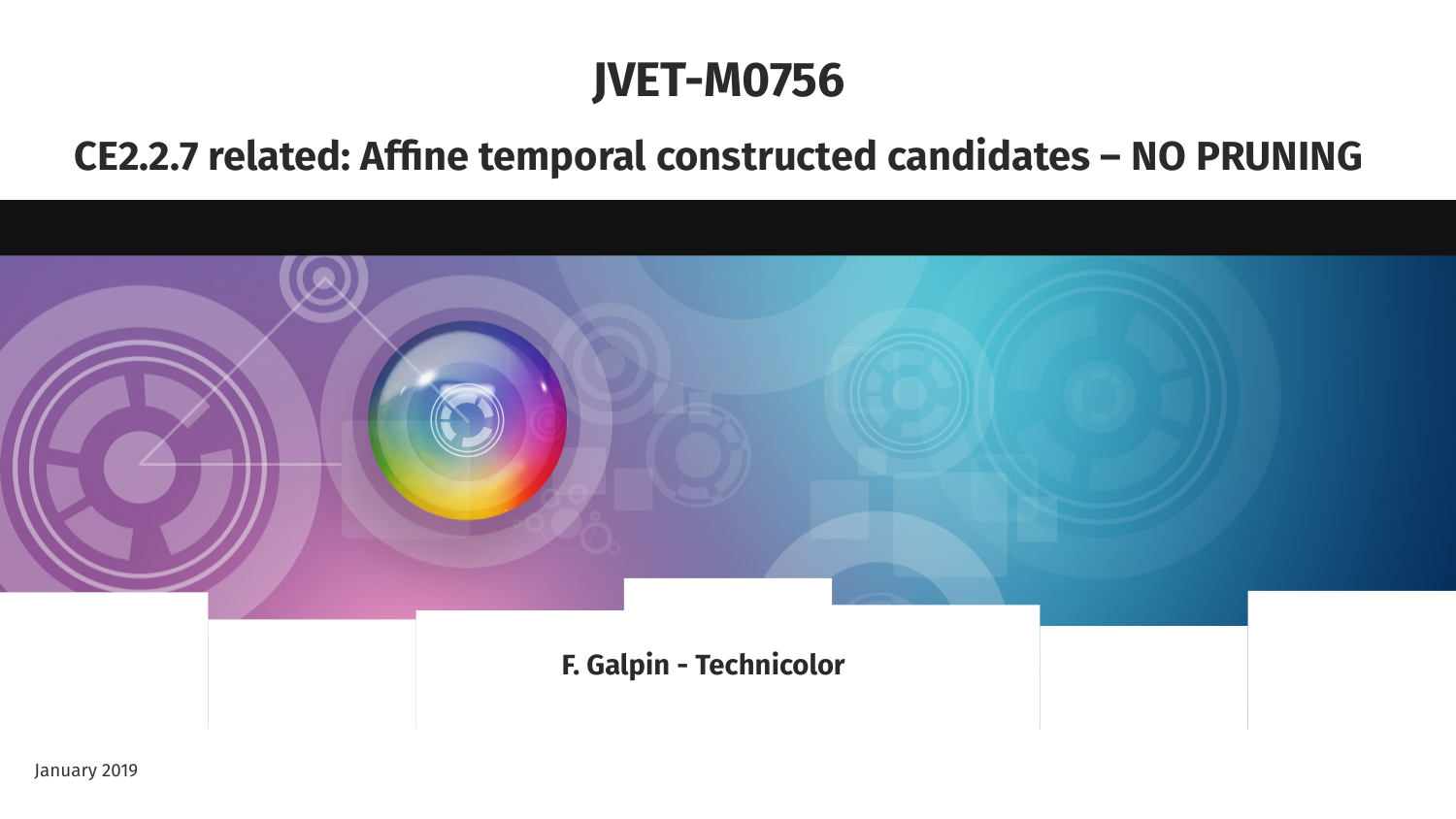

# JVET-M0756 CE2.2.7 related: Affine temporal constructed candidates – NO PRUNING
F. Galpin - Technicolor
January 2019